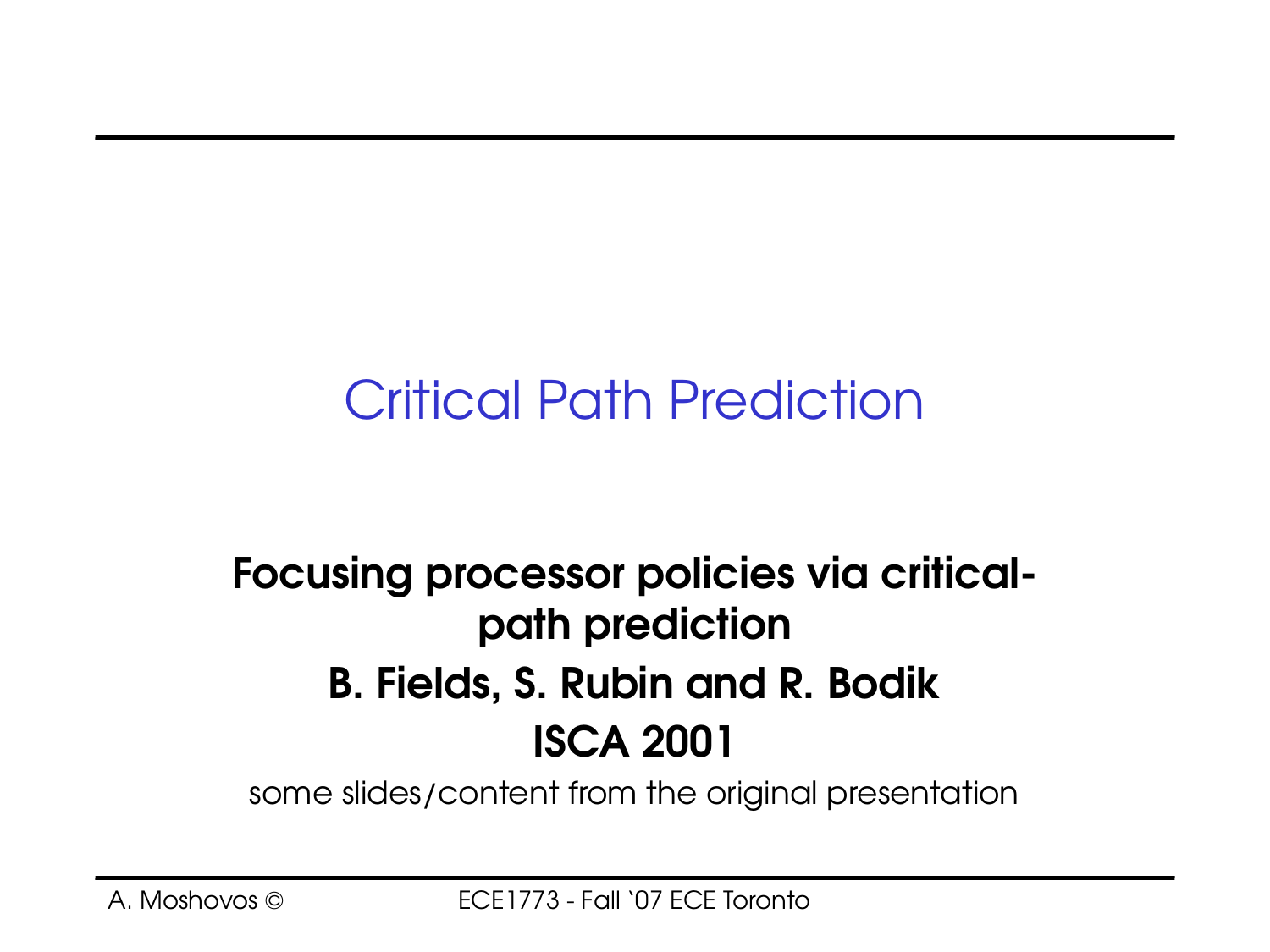

# Critical Path Prediction
Focusing processor policies via critical-path prediction
B. Fields, S. Rubin and R. Bodik
ISCA 2001
some slides/content from the original presentation

A. Moshovos ©
ECE1773 - Fall ‘07 ECE Toronto